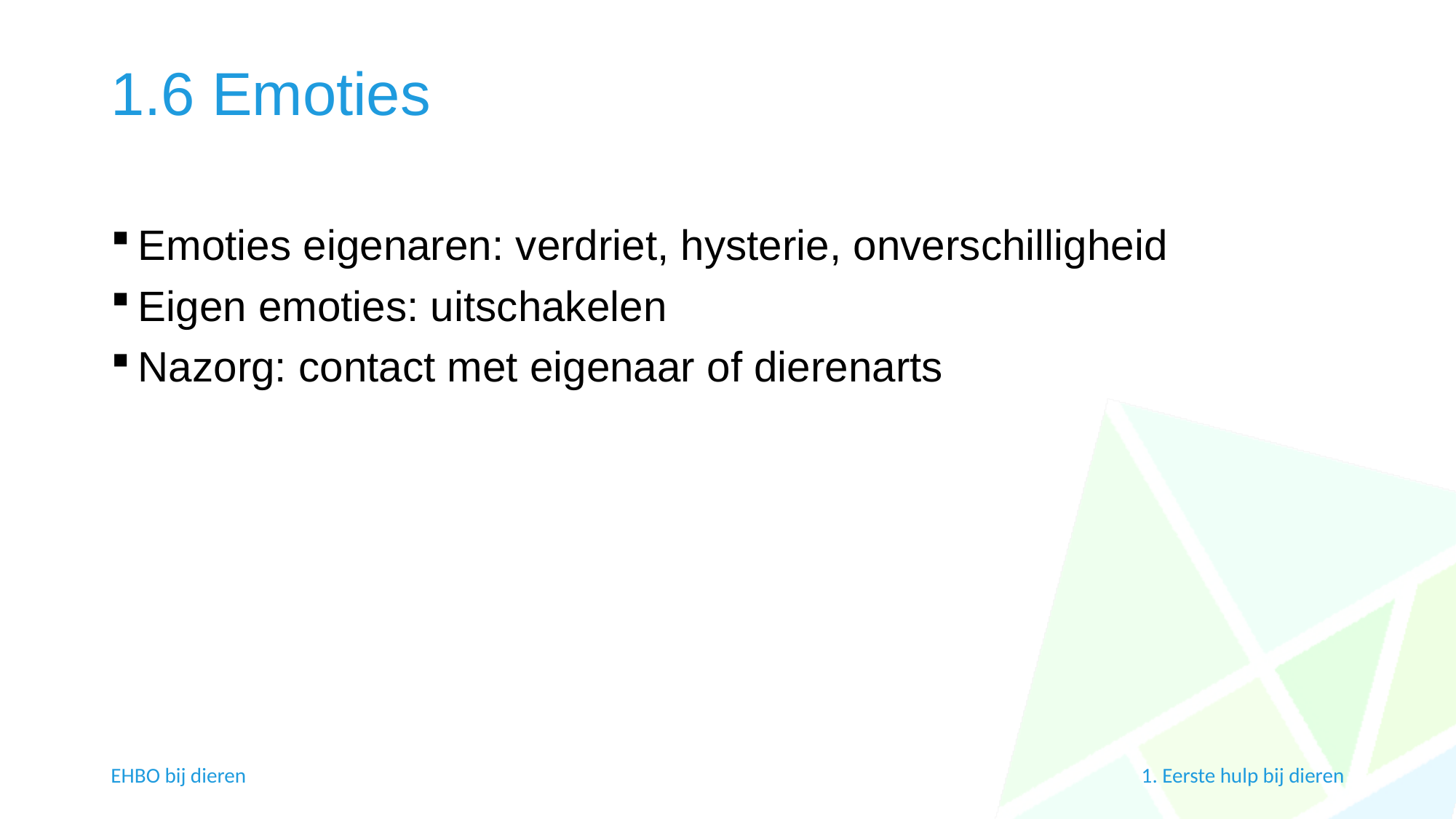

# 1.6 Emoties
Emoties eigenaren: verdriet, hysterie, onverschilligheid
Eigen emoties: uitschakelen
Nazorg: contact met eigenaar of dierenarts
EHBO bij dieren
1. Eerste hulp bij dieren